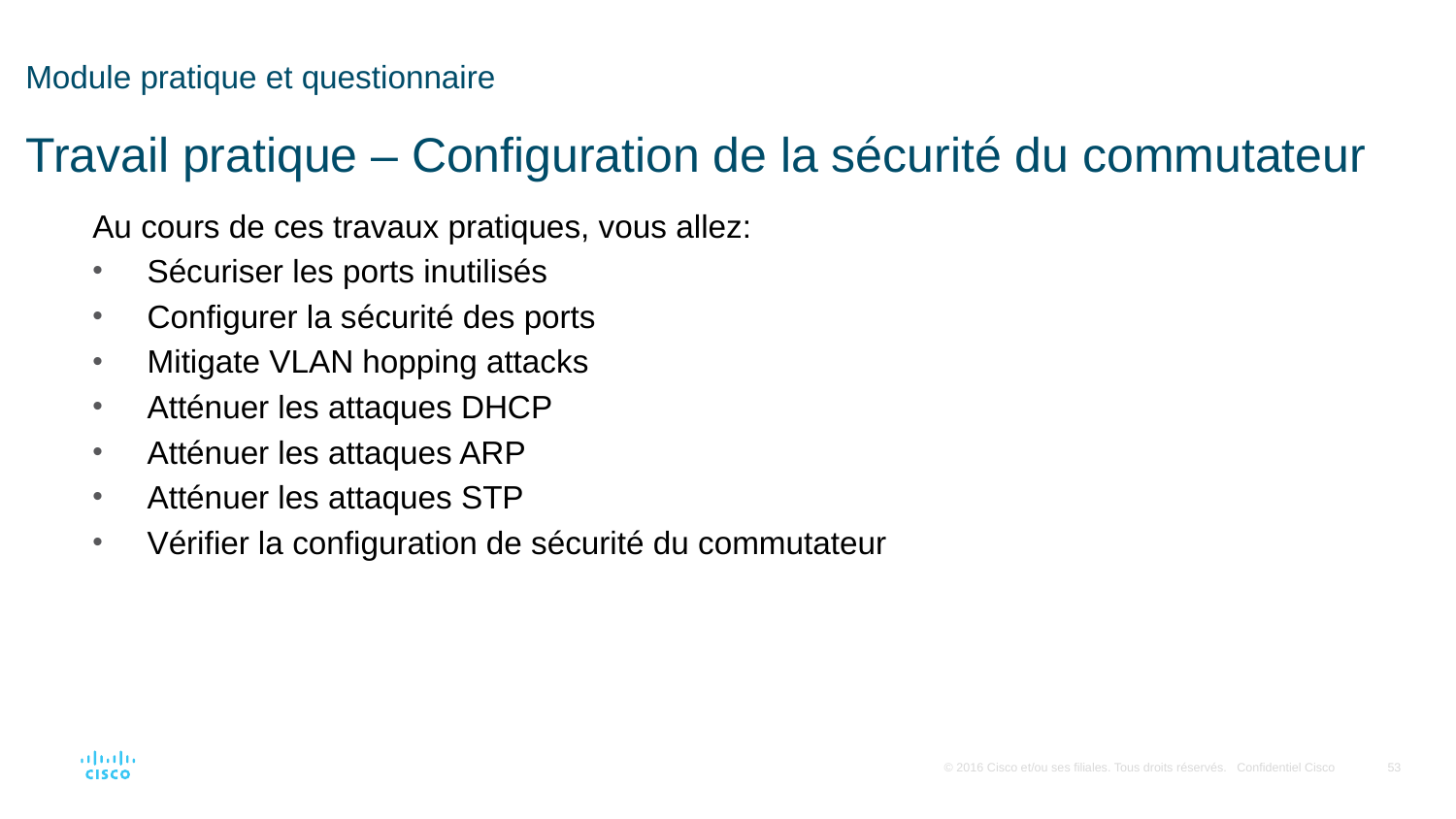

# Module pratique et questionnaire Travail pratique – Configuration de la sécurité du commutateur
Au cours de ces travaux pratiques, vous allez:
Sécuriser les ports inutilisés
Configurer la sécurité des ports
Mitigate VLAN hopping attacks
Atténuer les attaques DHCP
Atténuer les attaques ARP
Atténuer les attaques STP
Vérifier la configuration de sécurité du commutateur